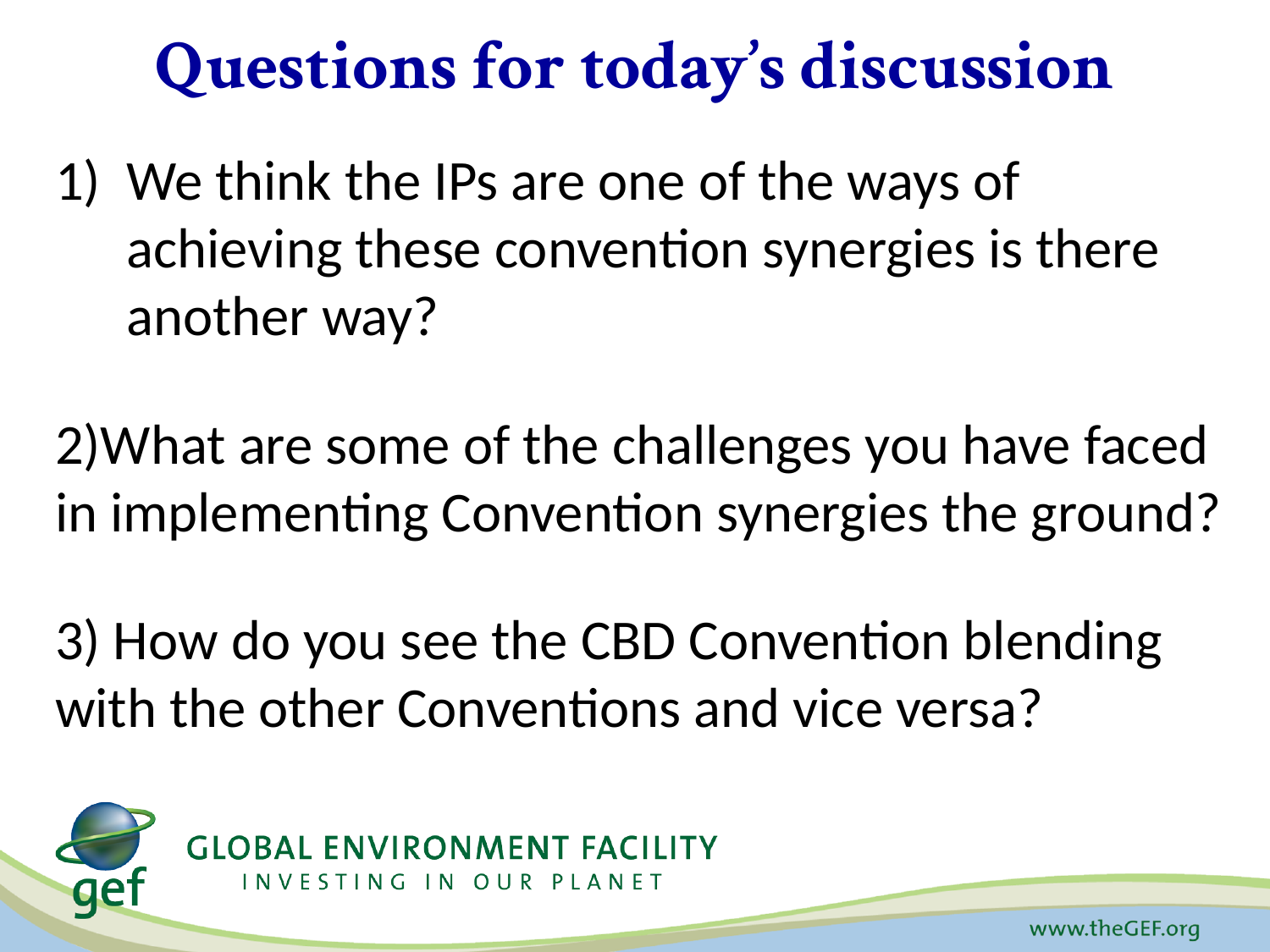

# Questions for today’s discussion
We think the IPs are one of the ways of achieving these convention synergies is there another way?

2)What are some of the challenges you have faced in implementing Convention synergies the ground?

3) How do you see the CBD Convention blending with the other Conventions and vice versa?